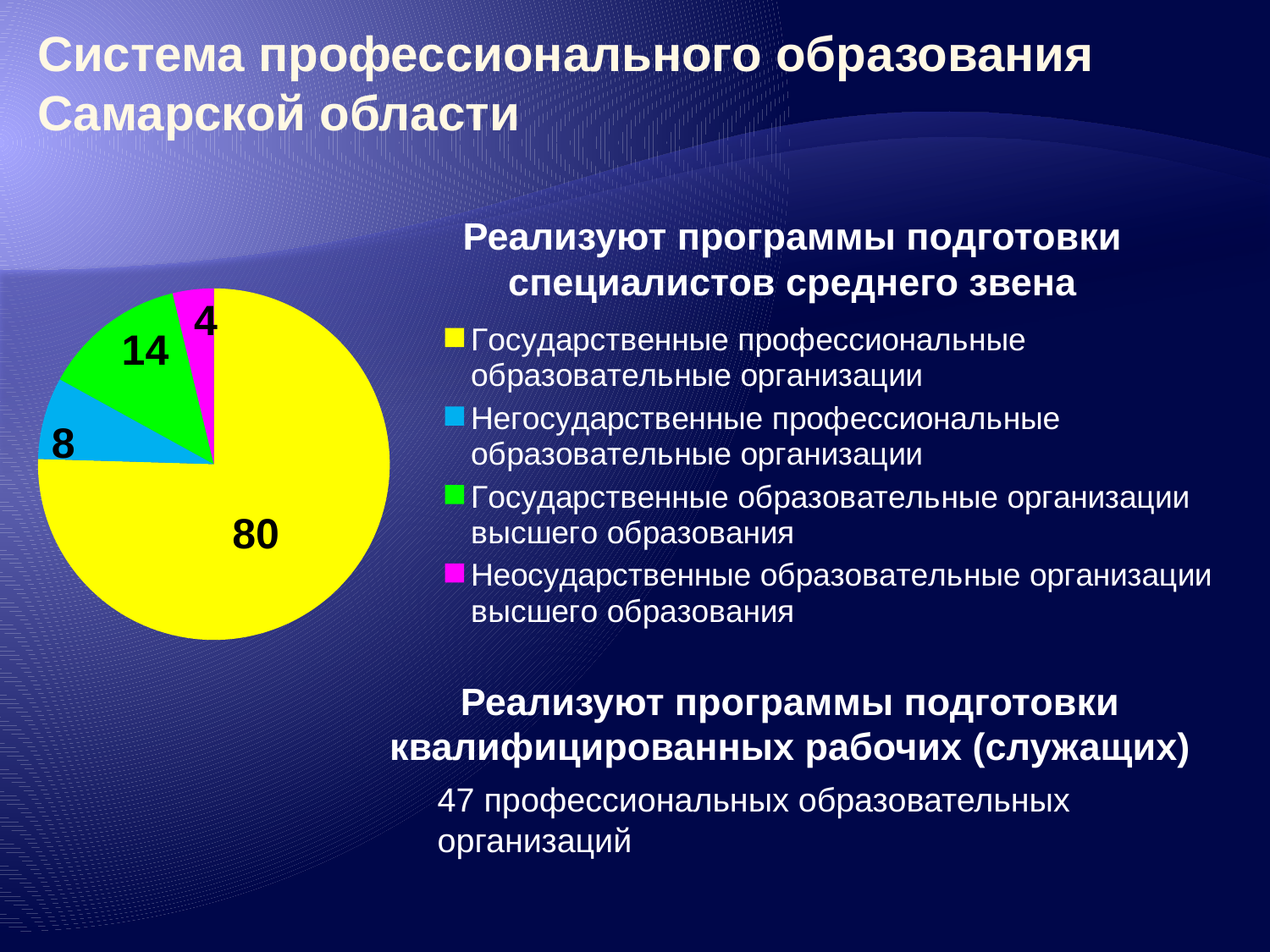

Система профессионального образования
Самарской области

### Chart

| Category | Учреждения, реализующие программы СПО |
|---|---|
| Государственные профессиональные образовательные организации | 80.0 |
| Негосударственные профессиональные образовательные организации | 8.0 |
| Государственные образовательные организации высшего образования | 14.0 |
| Неосударственные образовательные организации высшего образования | 4.0 |
Реализуют программы подготовки
специалистов среднего звена
Реализуют программы подготовки
квалифицированных рабочих (служащих)
47 профессиональных образовательных организаций